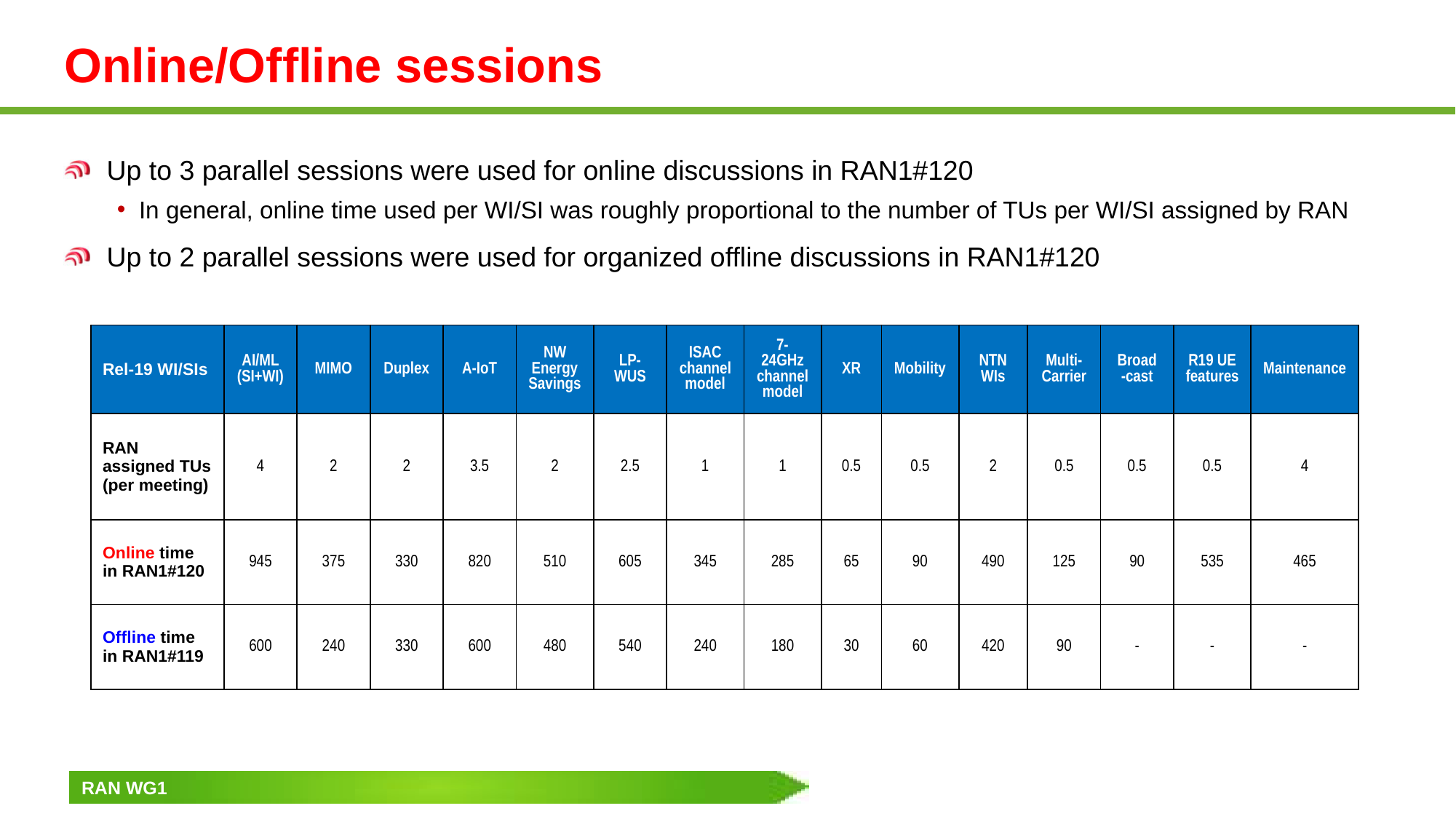

# Online/Offline sessions
Up to 3 parallel sessions were used for online discussions in RAN1#120
In general, online time used per WI/SI was roughly proportional to the number of TUs per WI/SI assigned by RAN
Up to 2 parallel sessions were used for organized offline discussions in RAN1#120

| Rel-19 WI/SIs | AI/ML (SI+WI) | MIMO | Duplex | A-IoT | NW Energy Savings | LP-WUS | ISAC channel model | 7-24GHz channel model | XR | Mobility | NTN WIs | Multi-Carrier | Broad -cast | R19 UE features | Maintenance |
| --- | --- | --- | --- | --- | --- | --- | --- | --- | --- | --- | --- | --- | --- | --- | --- |
| RAN assigned TUs (per meeting) | 4 | 2 | 2 | 3.5 | 2 | 2.5 | 1 | 1 | 0.5 | 0.5 | 2 | 0.5 | 0.5 | 0.5 | 4 |
| Online time in RAN1#120 | 945 | 375 | 330 | 820 | 510 | 605 | 345 | 285 | 65 | 90 | 490 | 125 | 90 | 535 | 465 |
| Offline time in RAN1#119 | 600 | 240 | 330 | 600 | 480 | 540 | 240 | 180 | 30 | 60 | 420 | 90 | - | - | - |